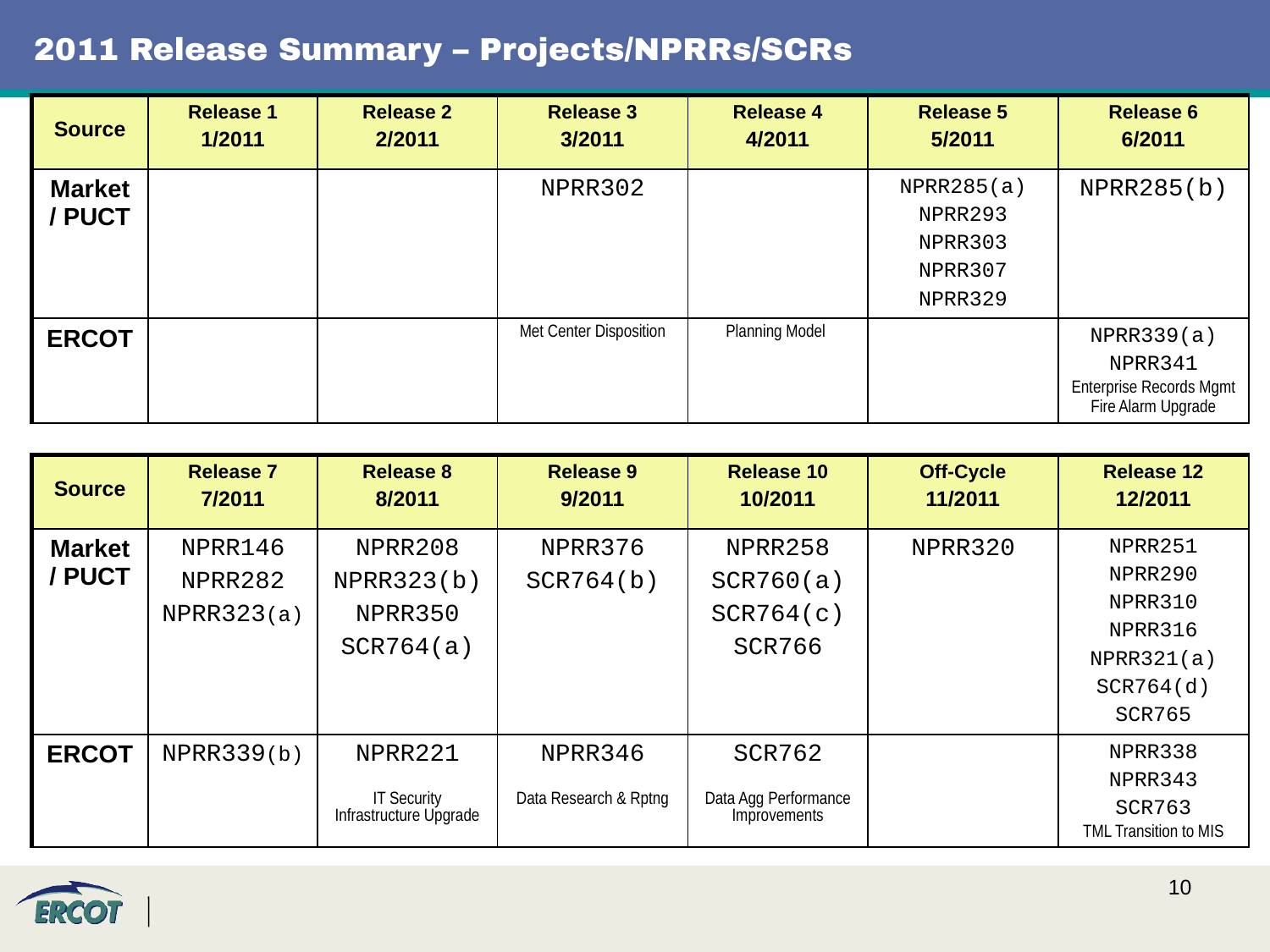

# 2011 Release Summary – Projects/NPRRs/SCRs
| Source | Release 1 1/2011 | Release 2 2/2011 | Release 3 3/2011 | Release 4 4/2011 | Release 5 5/2011 | Release 6 6/2011 |
| --- | --- | --- | --- | --- | --- | --- |
| Market / PUCT |  |  | NPRR302 |  | NPRR285(a) NPRR293 NPRR303 NPRR307 NPRR329 | NPRR285(b) |
| ERCOT |  |  | Met Center Disposition | Planning Model |  | NPRR339(a) NPRR341 Enterprise Records Mgmt Fire Alarm Upgrade |
| Source | Release 7 7/2011 | Release 8 8/2011 | Release 9 9/2011 | Release 10 10/2011 | Off-Cycle 11/2011 | Release 12 12/2011 |
| --- | --- | --- | --- | --- | --- | --- |
| Market / PUCT | NPRR146 NPRR282 NPRR323(a) | NPRR208 NPRR323(b) NPRR350 SCR764(a) | NPRR376 SCR764(b) | NPRR258 SCR760(a) SCR764(c) SCR766 | NPRR320 | NPRR251 NPRR290 NPRR310 NPRR316 NPRR321(a) SCR764(d) SCR765 |
| ERCOT | NPRR339(b) | NPRR221 IT Security Infrastructure Upgrade | NPRR346 Data Research & Rptng | SCR762 Data Agg Performance Improvements |  | NPRR338 NPRR343 SCR763 TML Transition to MIS |